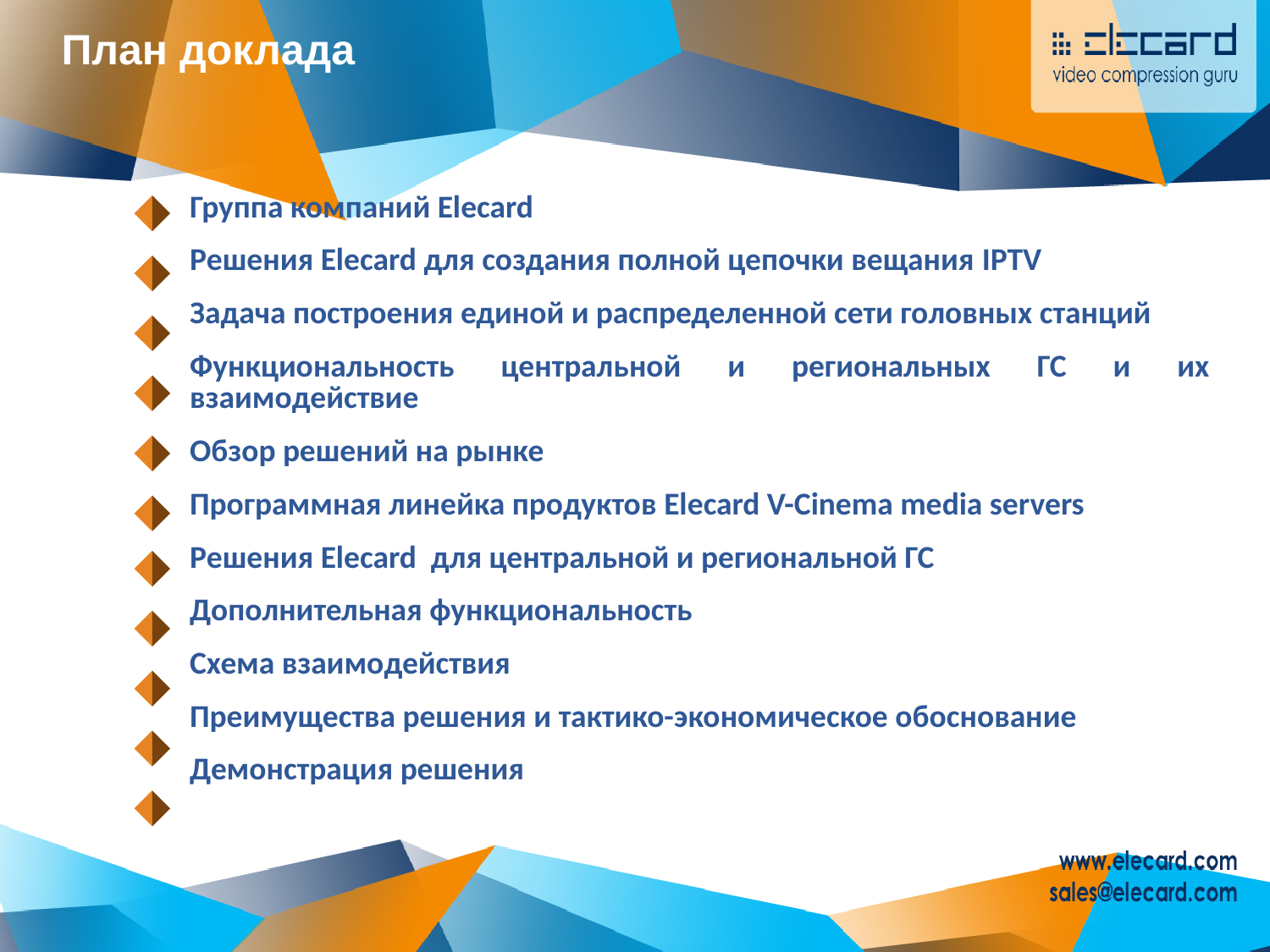

План доклада
Группа компаний Elecard
Решения Elecard для создания полной цепочки вещания IPTV
Задача построения единой и распределенной сети головных станций
Функциональность центральной и региональных ГС и их взаимодействие
Обзор решений на рынке
Программная линейка продуктов Elecard V-Cinema media servers
Решения Elecard  для центральной и региональной ГС
Дополнительная функциональность
Схема взаимодействия
Преимущества решения и тактико-экономическое обоснование
Демонстрация решения